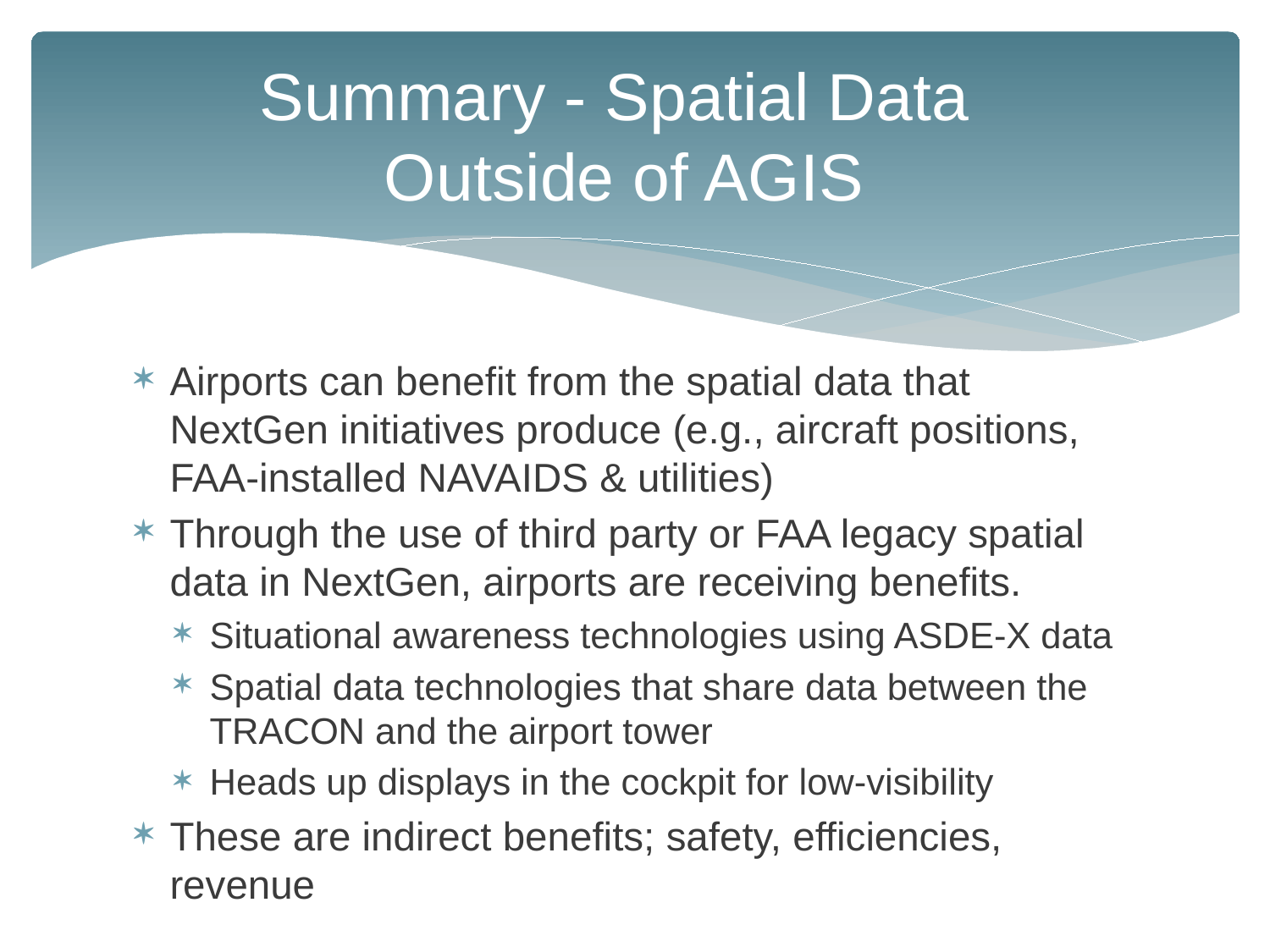

# Summary - Spatial Data Outside of AGIS
Airports can benefit from the spatial data that NextGen initiatives produce (e.g., aircraft positions, FAA-installed NAVAIDS & utilities)
Through the use of third party or FAA legacy spatial data in NextGen, airports are receiving benefits.
Situational awareness technologies using ASDE-X data
Spatial data technologies that share data between the TRACON and the airport tower
Heads up displays in the cockpit for low-visibility
These are indirect benefits; safety, efficiencies, revenue